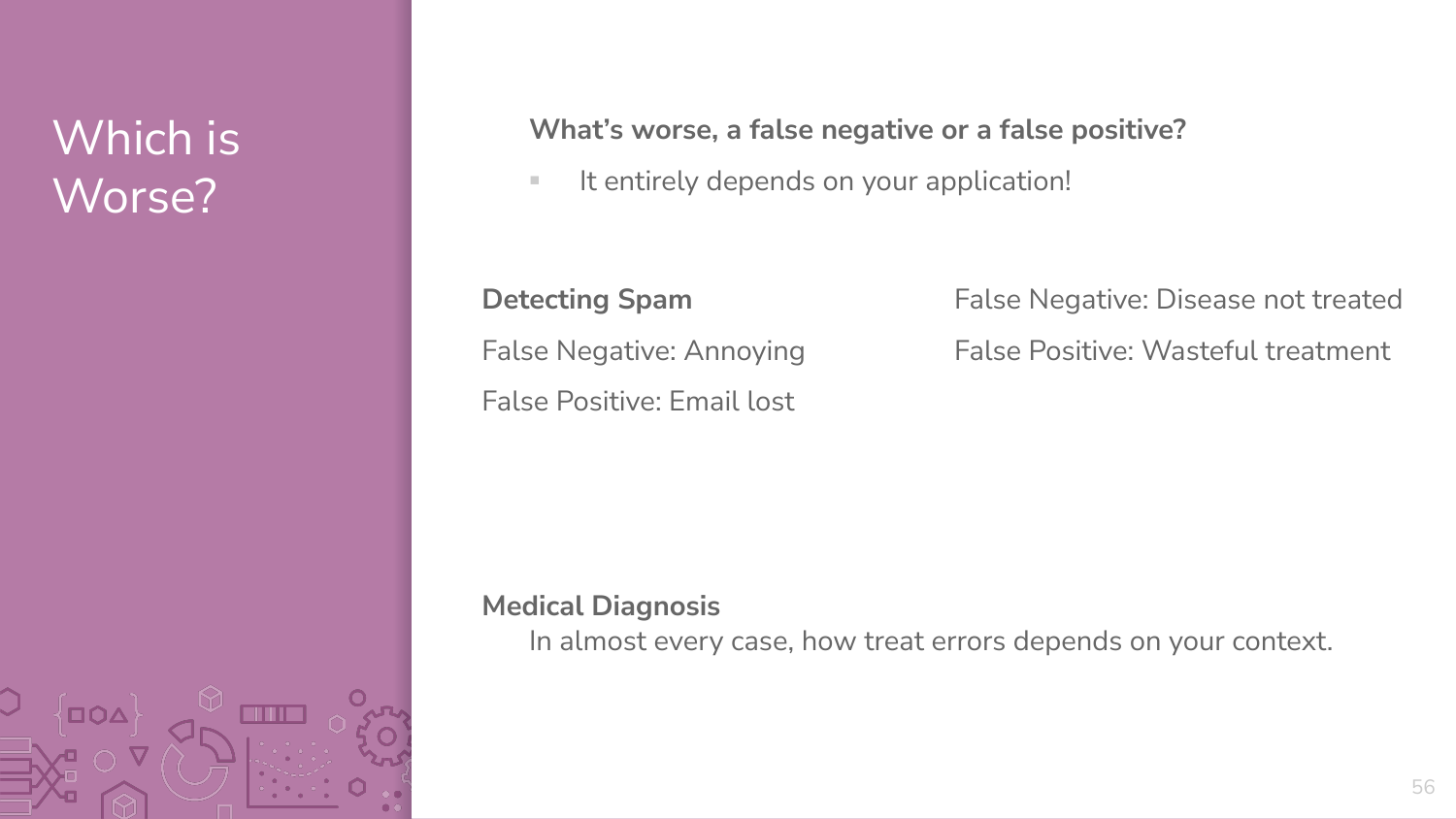

# Which is Worse?
What’s worse, a false negative or a false positive?
It entirely depends on your application!

In almost every case, how treat errors depends on your context.
Detecting Spam
False Negative: Annoying
False Positive: Email lost

Medical Diagnosis
False Negative: Disease not treated
False Positive: Wasteful treatment
56